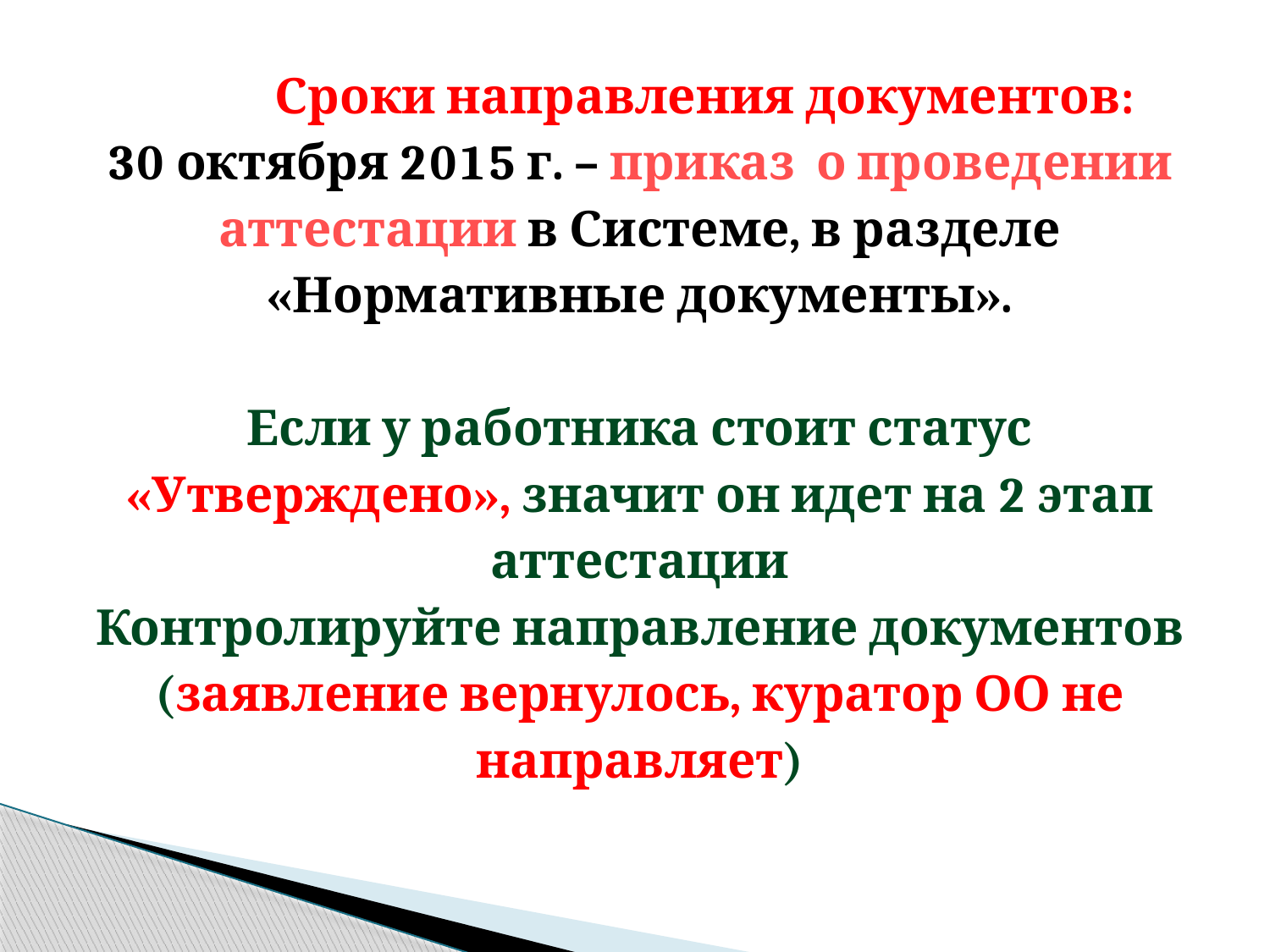

| Сроки направления документов: 30 октября 2015 г. – приказ о проведении аттестации в Системе, в разделе «Нормативные документы». Если у работника стоит статус «Утверждено», значит он идет на 2 этап аттестации Контролируйте направление документов (заявление вернулось, куратор ОО не направляет) |
| --- |